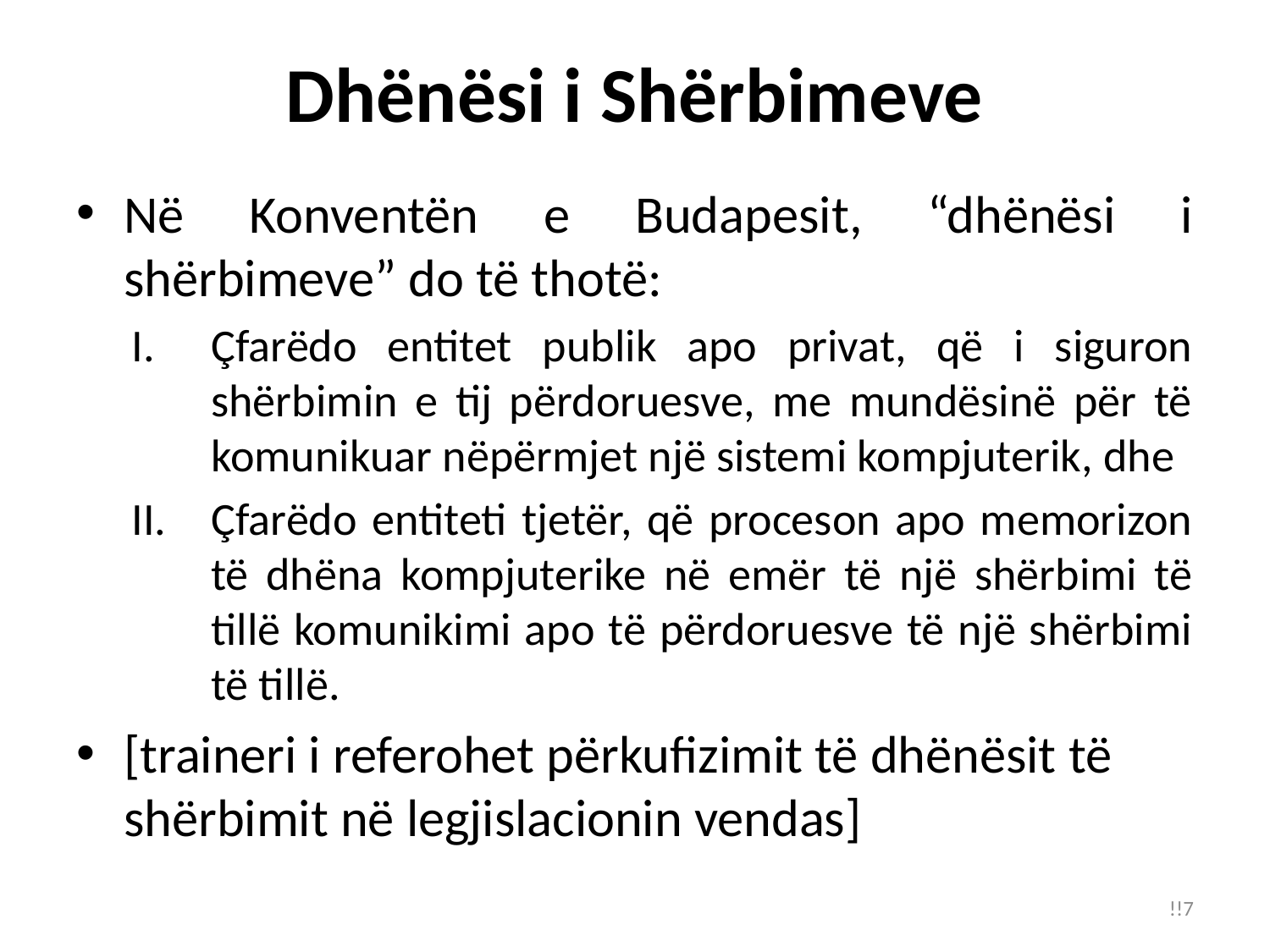

# Dhënësi i Shërbimeve
Në Konventën e Budapesit, “dhënësi i shërbimeve” do të thotë:
Çfarëdo entitet publik apo privat, që i siguron shërbimin e tij përdoruesve, me mundësinë për të komunikuar nëpërmjet një sistemi kompjuterik, dhe
Çfarëdo entiteti tjetër, që proceson apo memorizon të dhëna kompjuterike në emër të një shërbimi të tillë komunikimi apo të përdoruesve të një shërbimi të tillë.
[traineri i referohet përkufizimit të dhënësit të shërbimit në legjislacionin vendas]
!!7